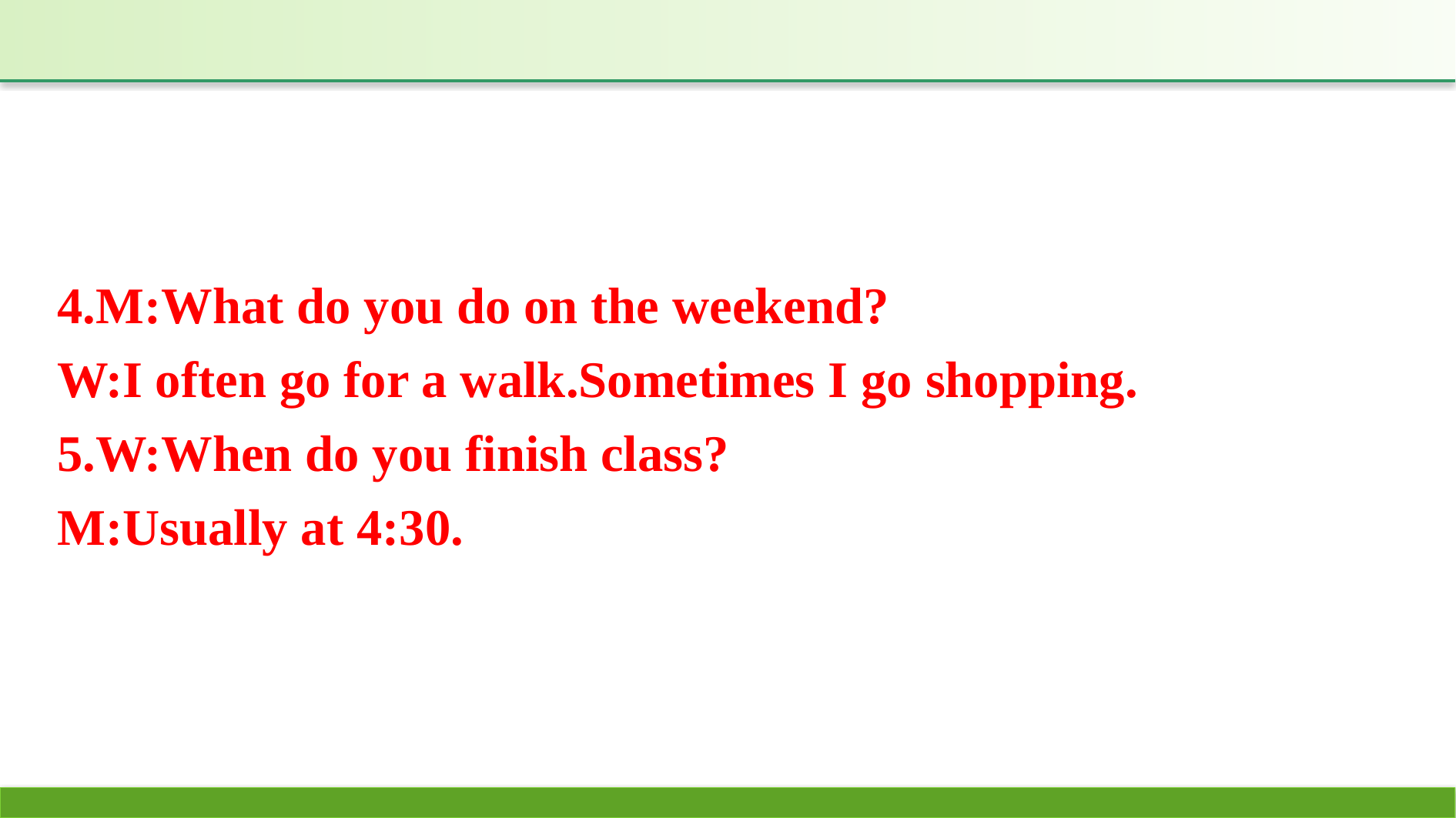

4.M:What do you do on the weekend?
W:I often go for a walk.Sometimes I go shopping.
5.W:When do you finish class?
M:Usually at 4:30.